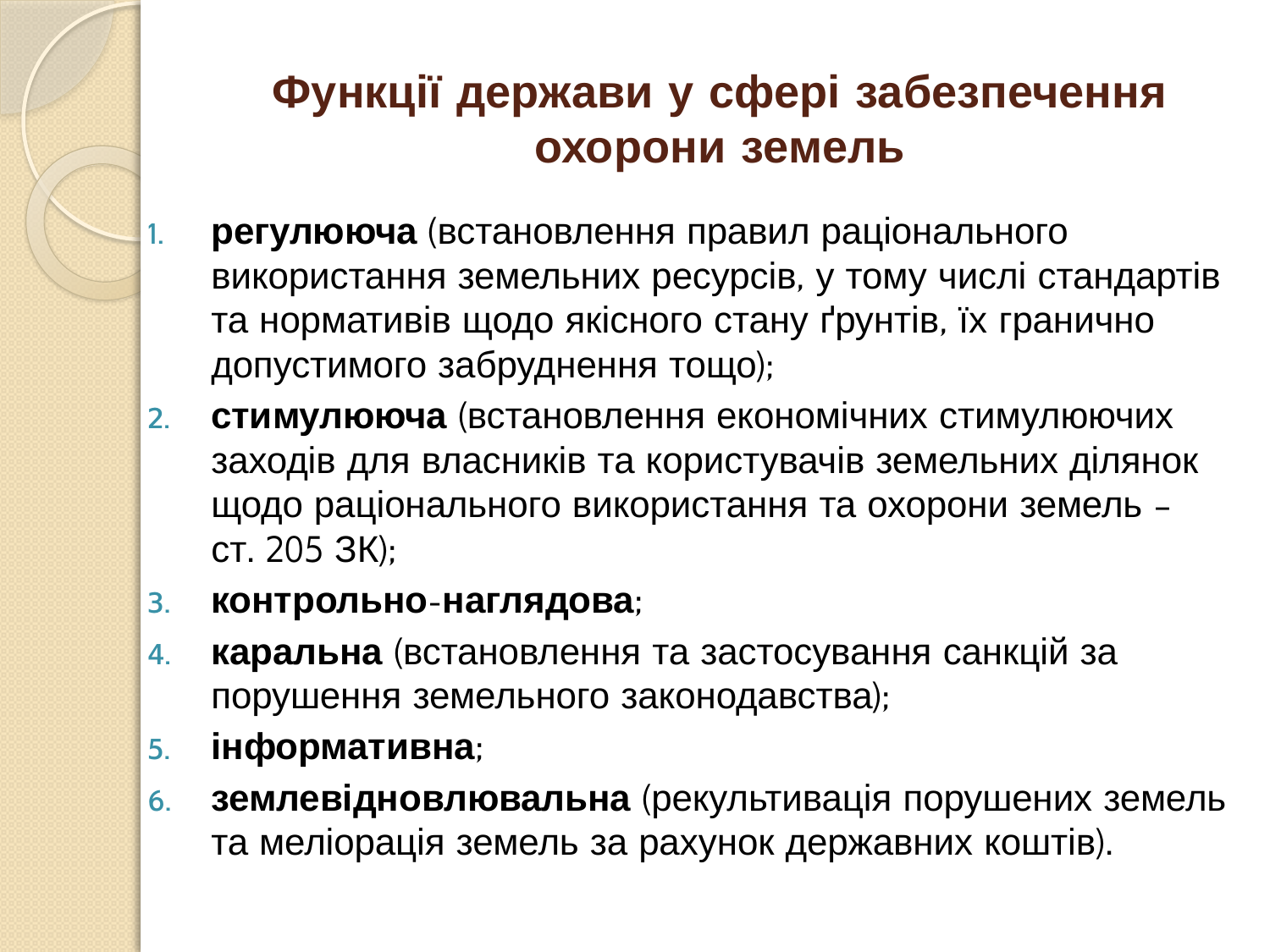

# Функції держави у сфері забезпечення охорони земель
регулююча (встановлення правил раціонального використання земельних ресурсів, у тому числі стандартів та нормативів щодо якісного стану ґрунтів, їх гранично допустимого забруднення тощо);
стимулююча (встановлення економічних стимулюючих заходів для власників та користувачів земельних ділянок щодо раціонального використання та охорони земель – ст. 205 ЗК);
контрольно-наглядова;
каральна (встановлення та застосування санкцій за порушення земельного законодавства);
інформативна;
землевідновлювальна (рекультивація порушених земель та меліорація земель за рахунок державних коштів).